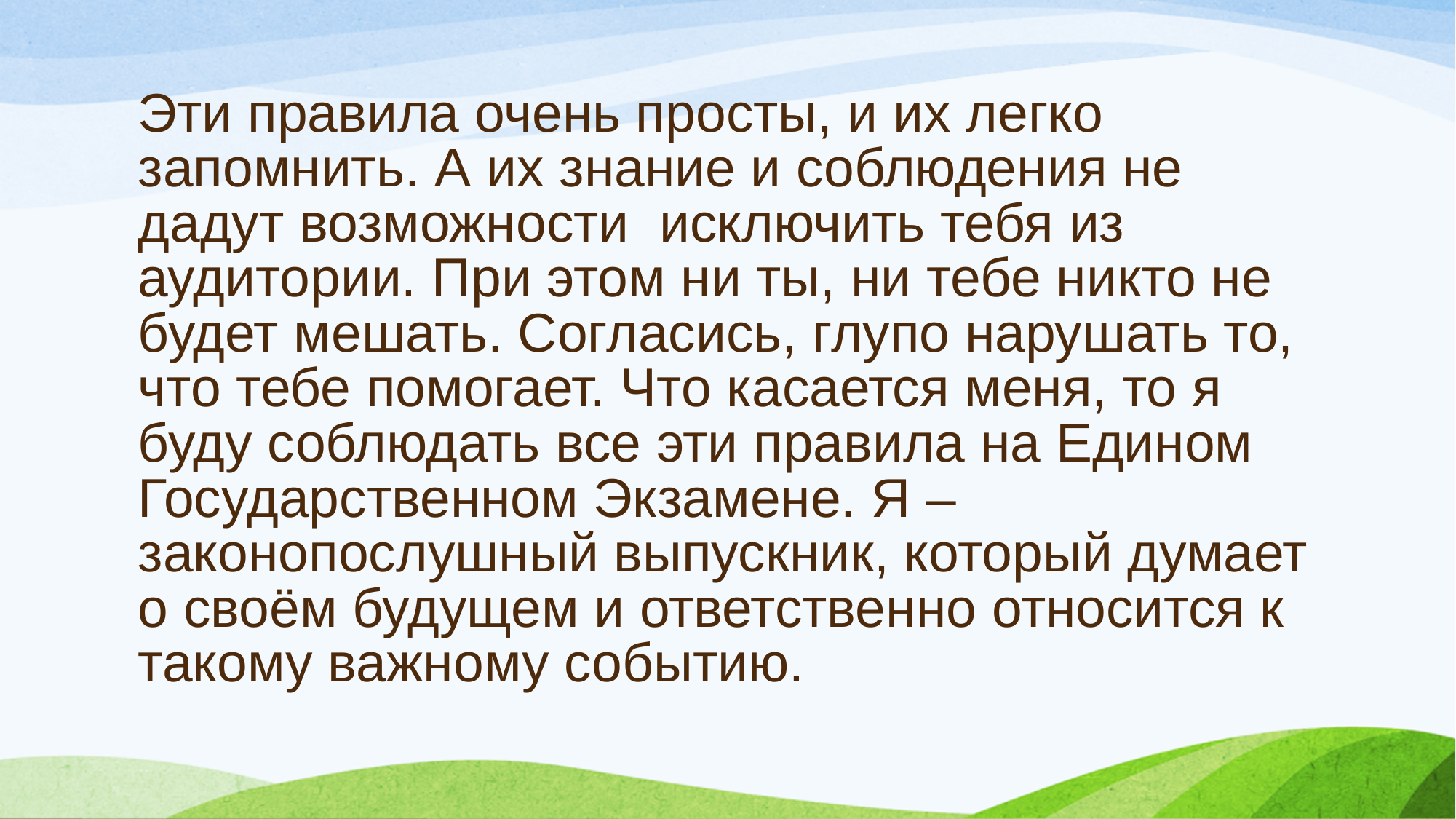

# Эти правила очень просты, и их легко запомнить. А их знание и соблюдения не дадут возможности  исключить тебя из аудитории. При этом ни ты, ни тебе никто не будет мешать. Согласись, глупо нарушать то, что тебе помогает. Что касается меня, то я буду соблюдать все эти правила на Едином Государственном Экзамене. Я – законопослушный выпускник, который думает о своём будущем и ответственно относится к такому важному событию.